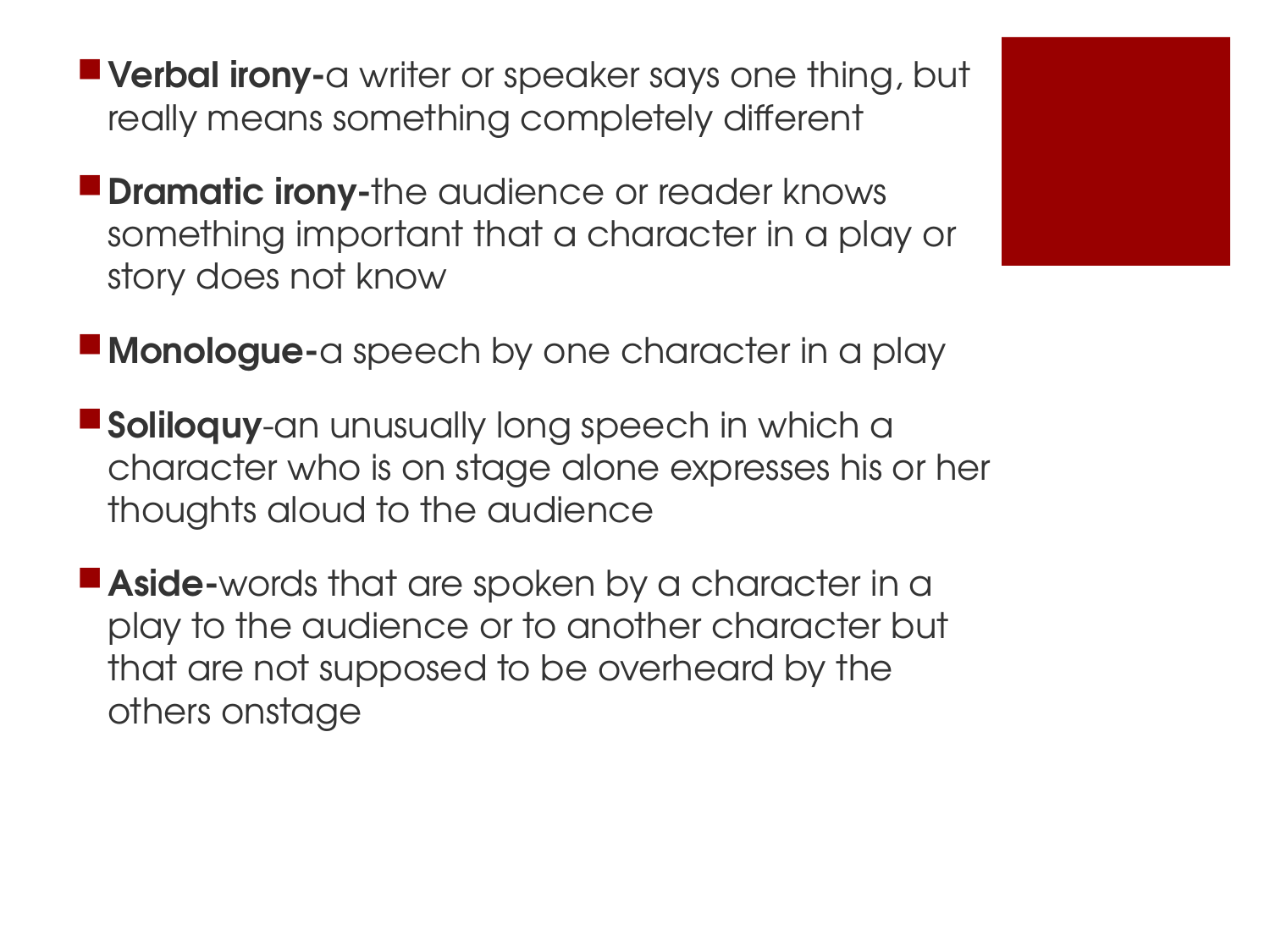

Verbal irony-a writer or speaker says one thing, but really means something completely different
Dramatic irony-the audience or reader knows something important that a character in a play or story does not know
Monologue-a speech by one character in a play
Soliloquy-an unusually long speech in which a character who is on stage alone expresses his or her thoughts aloud to the audience
Aside-words that are spoken by a character in a play to the audience or to another character but that are not supposed to be overheard by the others onstage